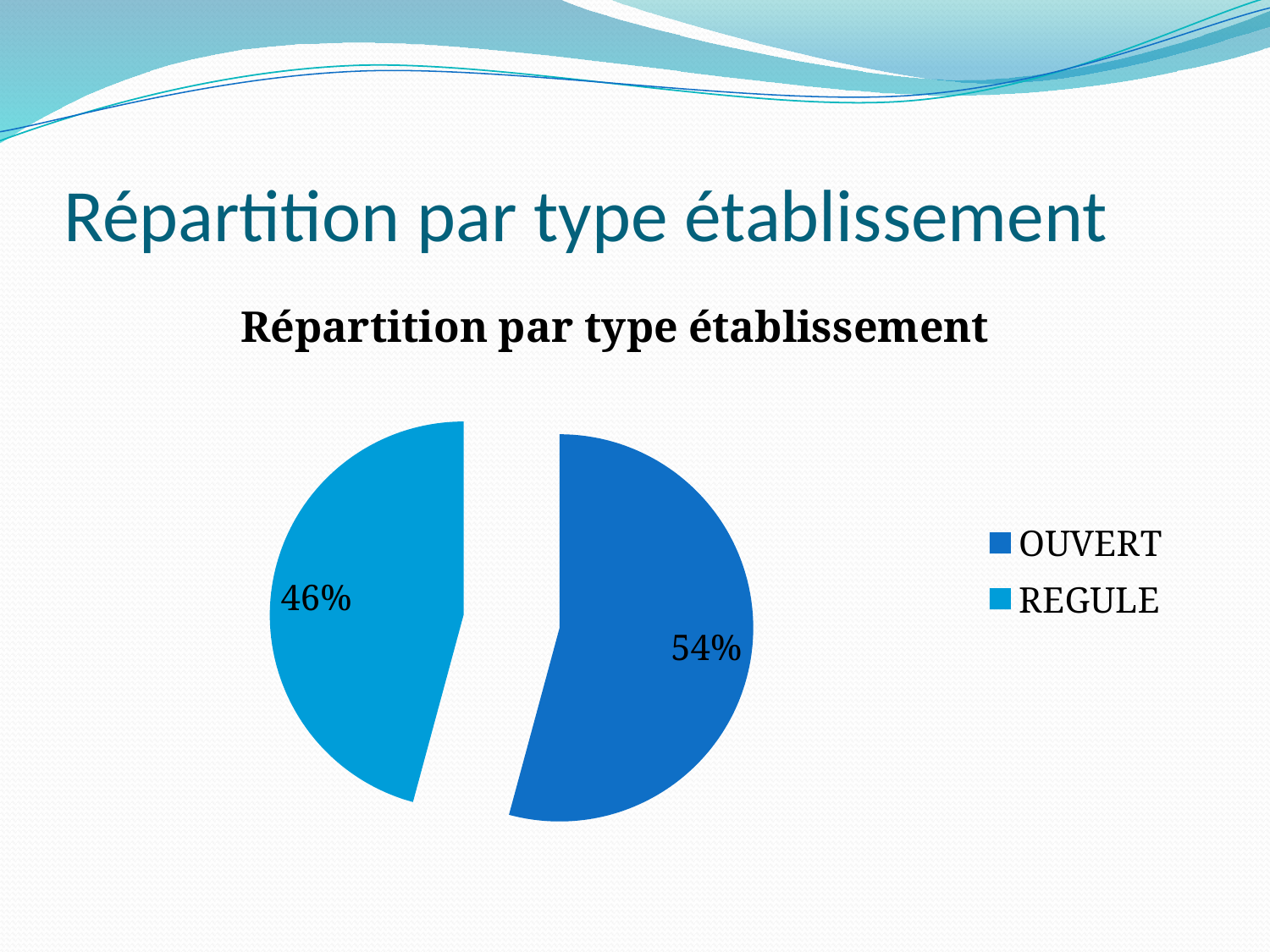

# Répartition par type établissement

### Chart: Répartition par type établissement

| Category |  |
|---|---|
| OUVERT | 58.0 |
| REGULE | 49.0 |